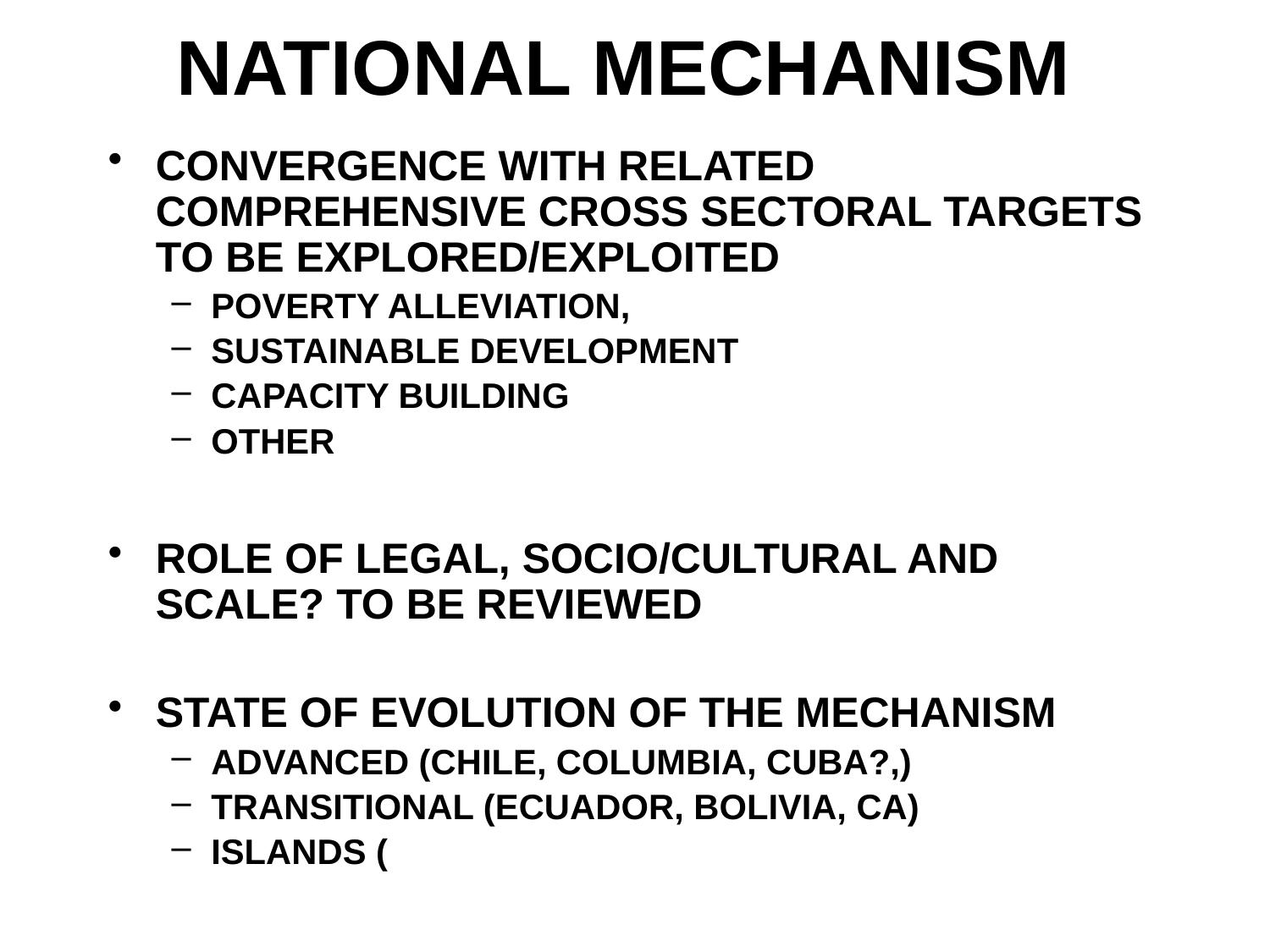

# NATIONAL MECHANISM
CONVERGENCE WITH RELATED COMPREHENSIVE CROSS SECTORAL TARGETS TO BE EXPLORED/EXPLOITED
POVERTY ALLEVIATION,
SUSTAINABLE DEVELOPMENT
CAPACITY BUILDING
OTHER

ROLE OF LEGAL, SOCIO/CULTURAL AND SCALE? TO BE REVIEWED

STATE OF EVOLUTION OF THE MECHANISM
ADVANCED (CHILE, COLUMBIA, CUBA?,)
TRANSITIONAL (ECUADOR, BOLIVIA, CA)
ISLANDS (